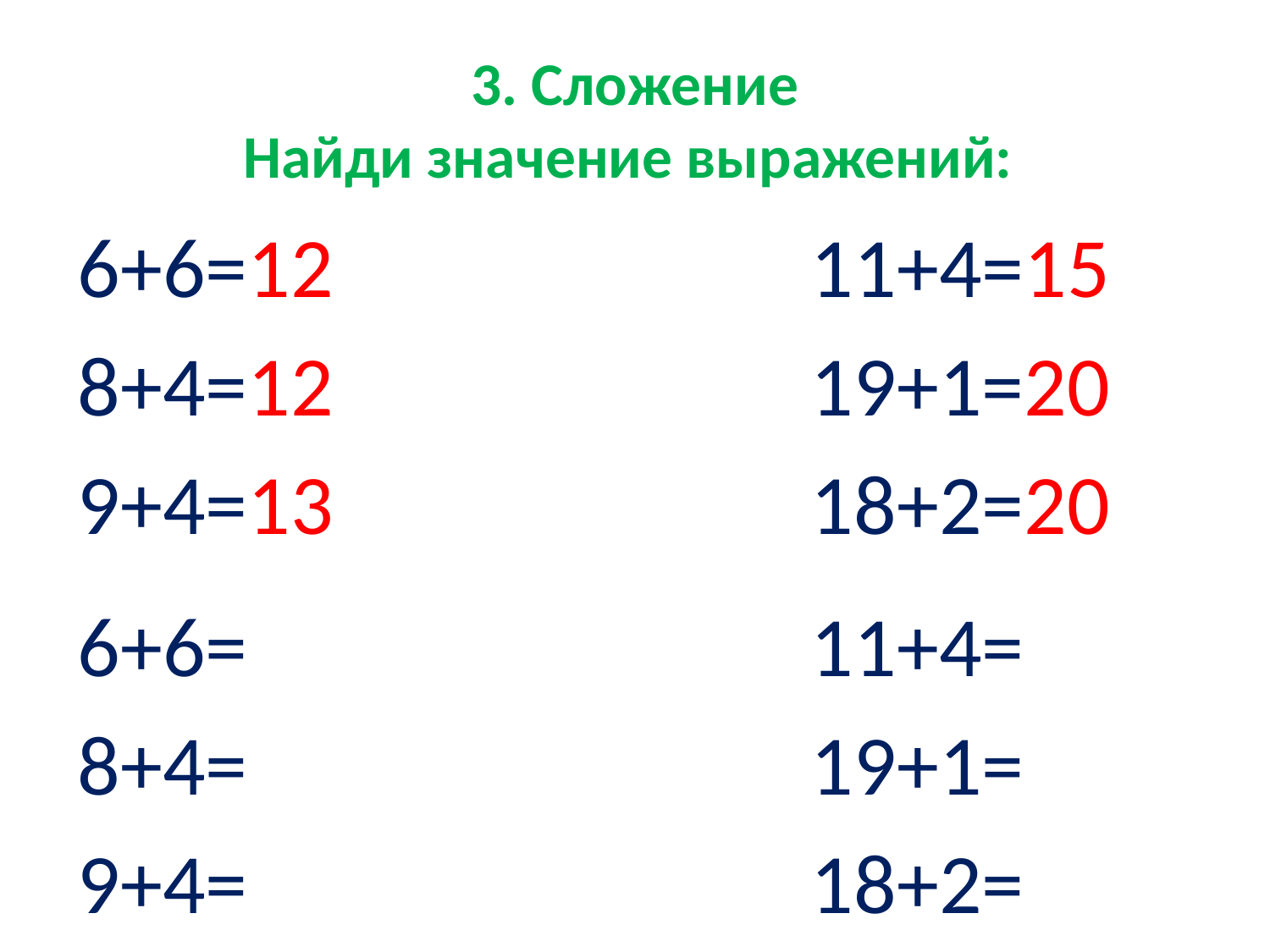

# 3. Сложение Найди значение выражений:
6+6=12
8+4=12
9+4=13

		11+4=15
		19+1=20
		18+2=20

6+6=
8+4=
9+4=

		11+4=
		19+1=
		18+2=